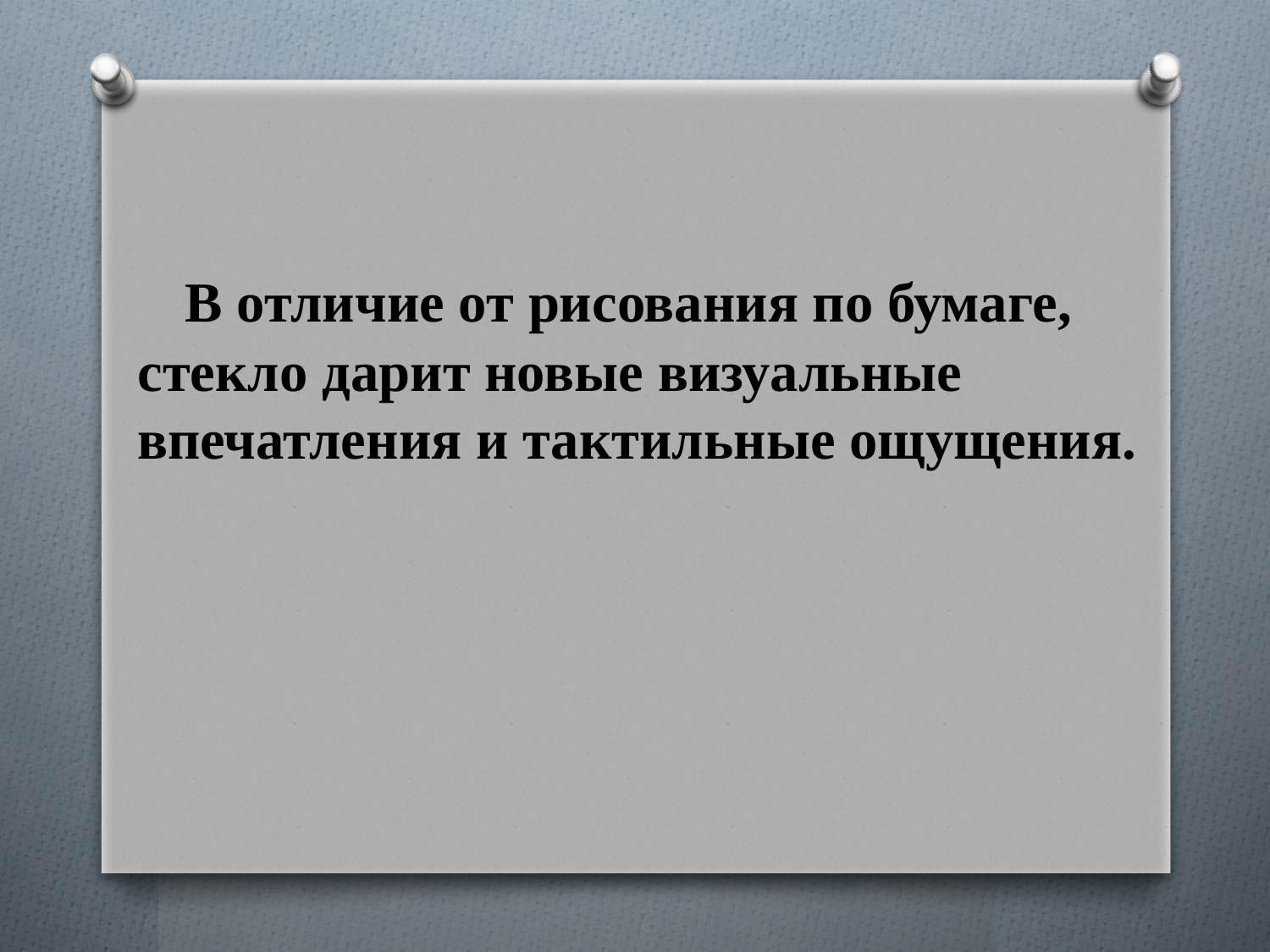

В отличие от рисования по бумаге, стекло дарит новые визуальные впечатления и тактильные ощущения.